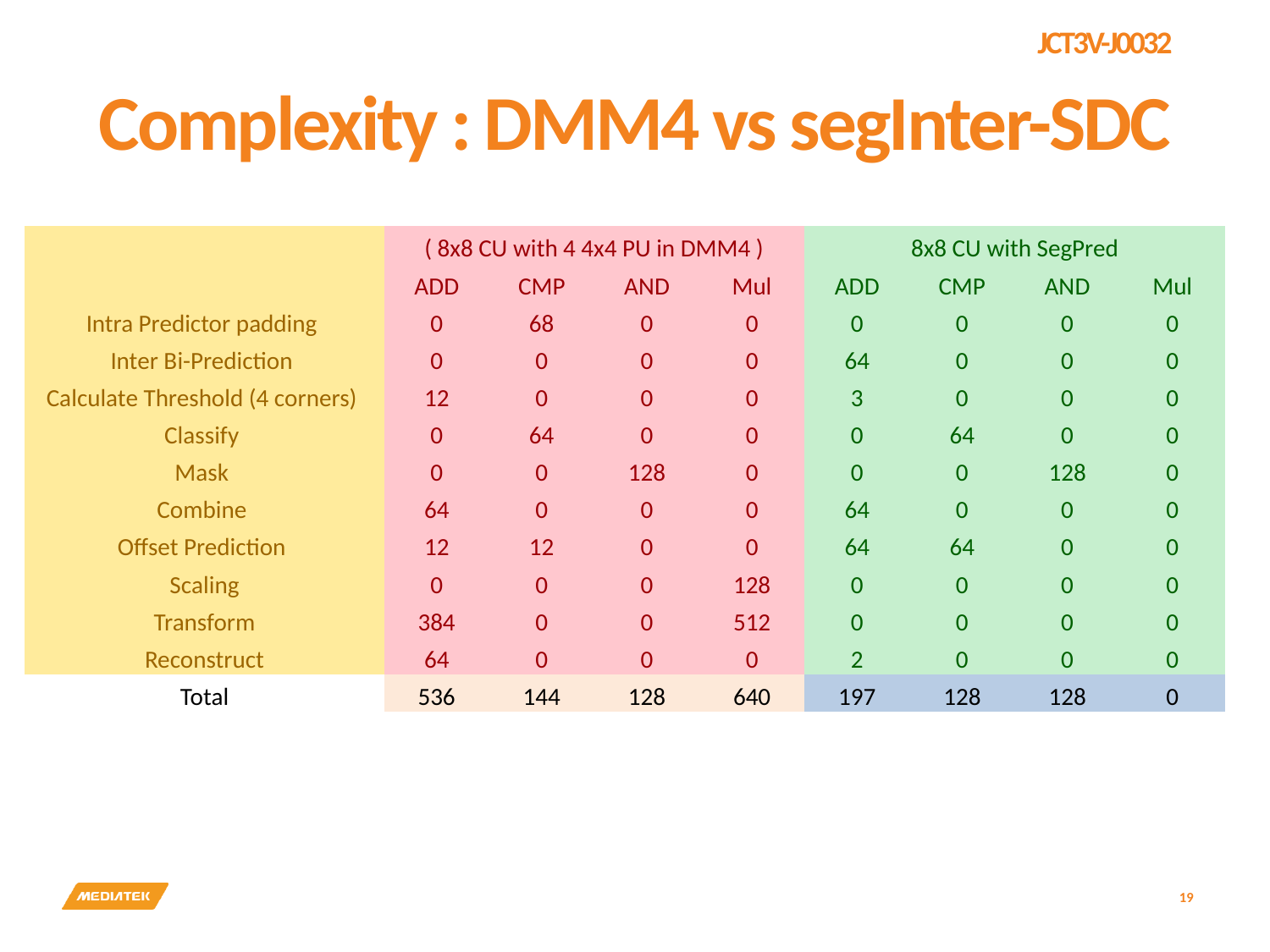

# Complexity : DMM4 vs segInter-SDC
|  | ( 8x8 CU with 4 4x4 PU in DMM4 ) |  |  |  | 8x8 CU with SegPred |  |  |  |
| --- | --- | --- | --- | --- | --- | --- | --- | --- |
|  | ADD | CMP | AND | Mul | ADD | CMP | AND | Mul |
| Intra Predictor padding | 0 | 68 | 0 | 0 | 0 | 0 | 0 | 0 |
| Inter Bi-Prediction | 0 | 0 | 0 | 0 | 64 | 0 | 0 | 0 |
| Calculate Threshold (4 corners) | 12 | 0 | 0 | 0 | 3 | 0 | 0 | 0 |
| Classify | 0 | 64 | 0 | 0 | 0 | 64 | 0 | 0 |
| Mask | 0 | 0 | 128 | 0 | 0 | 0 | 128 | 0 |
| Combine | 64 | 0 | 0 | 0 | 64 | 0 | 0 | 0 |
| Offset Prediction | 12 | 12 | 0 | 0 | 64 | 64 | 0 | 0 |
| Scaling | 0 | 0 | 0 | 128 | 0 | 0 | 0 | 0 |
| Transform | 384 | 0 | 0 | 512 | 0 | 0 | 0 | 0 |
| Reconstruct | 64 | 0 | 0 | 0 | 2 | 0 | 0 | 0 |
| Total | 536 | 144 | 128 | 640 | 197 | 128 | 128 | 0 |
19